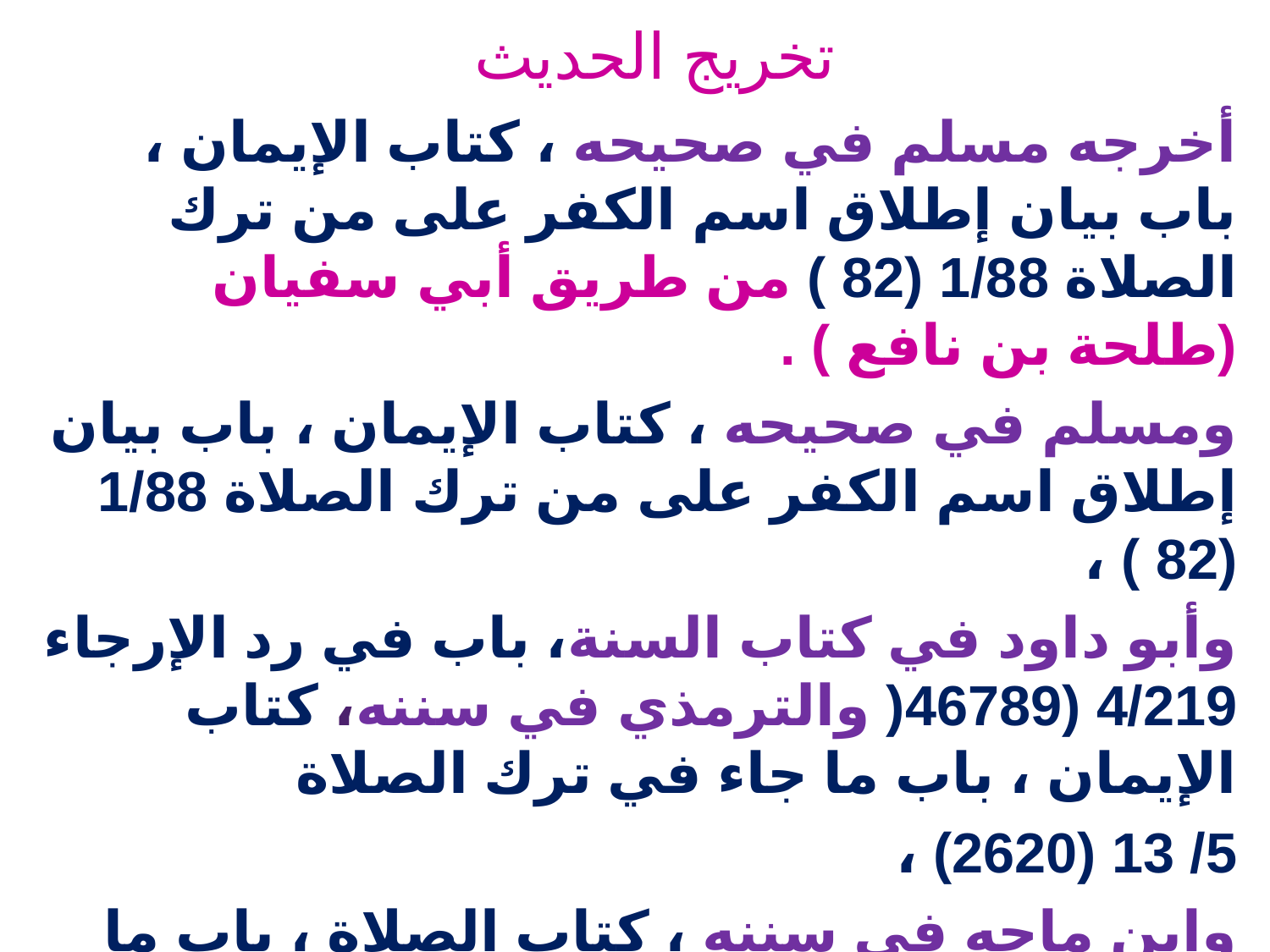

تخريج الحديث
أخرجه مسلم في صحيحه ، كتاب الإيمان ، باب بيان إطلاق اسم الكفر على من ترك الصلاة 1/88 (82 ) من طريق أبي سفيان (طلحة بن نافع ) .
ومسلم في صحيحه ، كتاب الإيمان ، باب بيان إطلاق اسم الكفر على من ترك الصلاة 1/88 (82 ) ،
وأبو داود في كتاب السنة، باب في رد الإرجاء 4/219 (46789( والترمذي في سننه، كتاب الإيمان ، باب ما جاء في ترك الصلاة
5/ 13 (2620) ،
وابن ماجه في سننه ، كتاب الصلاة ، باب ما جاء فيمن ترك الصلاة 1/342(1078) من طريق أبي الزبير.
كلاهما ( أبو سفيان وأبو الزبير ) عن جابر به بنحوه .